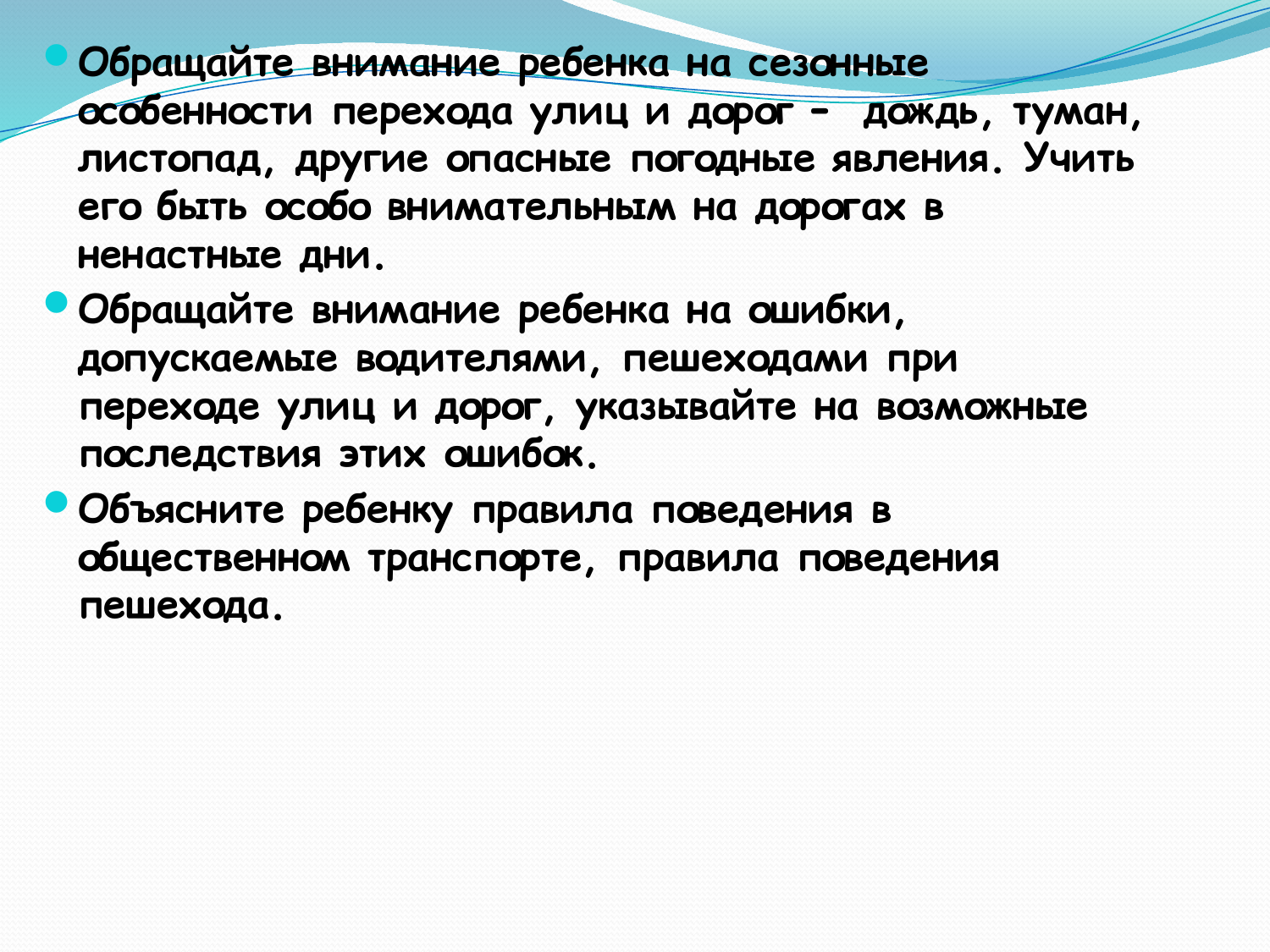

Обращайте внимание ребенка на сезонные особенности перехода улиц и дорог –  дождь, туман, листопад, другие опасные погодные явления. Учить его быть особо внимательным на дорогах в ненастные дни.
Обращайте внимание ребенка на ошибки, допускаемые водителями, пешеходами при переходе улиц и дорог, указывайте на возможные последствия этих ошибок.
Объясните ребенку правила поведения в общественном транспорте, правила поведения пешехода.